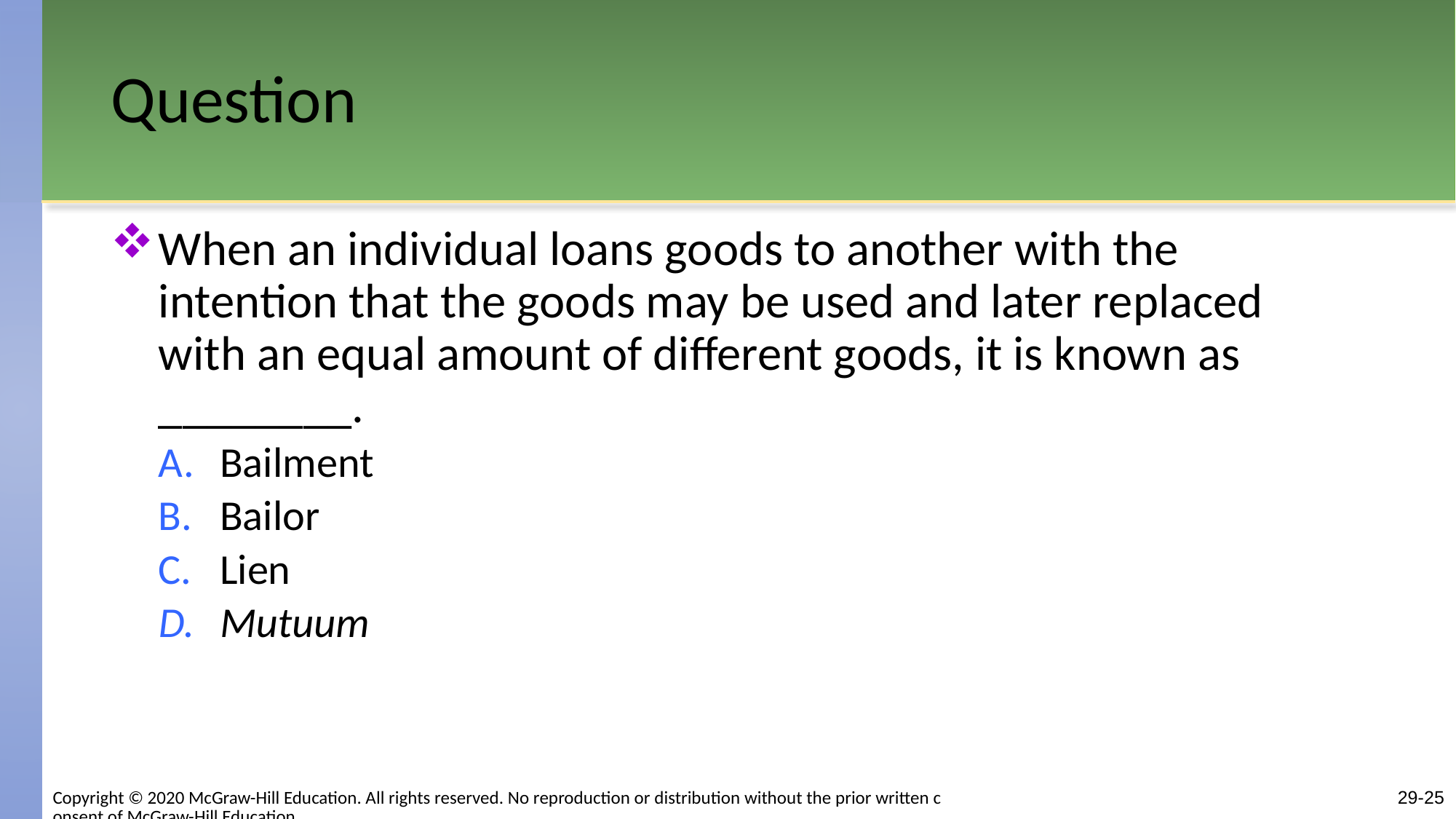

# Question
When an individual loans goods to another with the intention that the goods may be used and later replaced with an equal amount of different goods, it is known as ________.
Bailment
Bailor
Lien
Mutuum
Copyright © 2020 McGraw-Hill Education. All rights reserved. No reproduction or distribution without the prior written consent of McGraw-Hill Education.
29-25